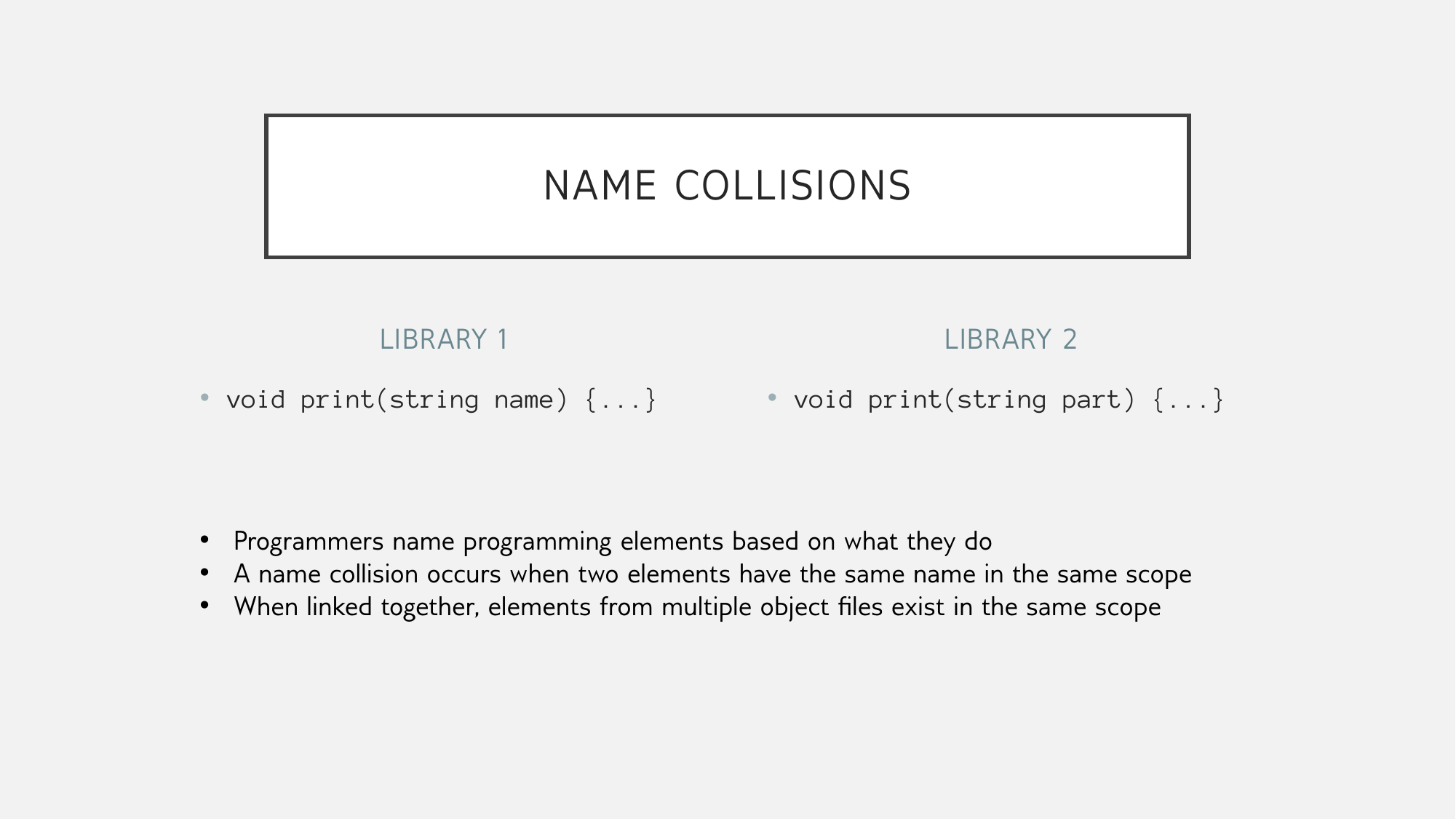

# name collisions
Library 1
Library 2
void print(string name) {...}
void print(string part) {...}
Programmers name programming elements based on what they do
A name collision occurs when two elements have the same name in the same scope
When linked together, elements from multiple object files exist in the same scope